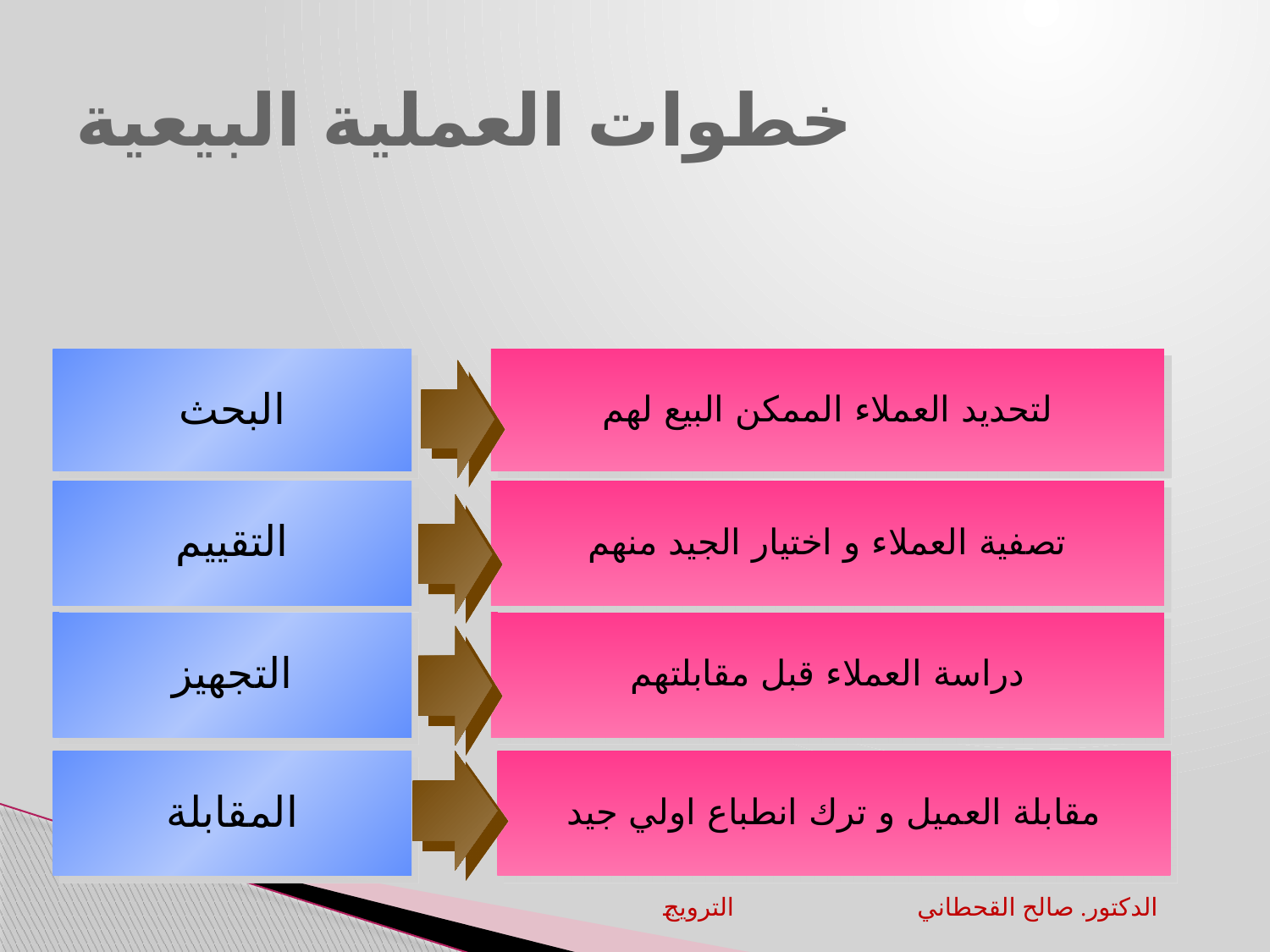

# خطوات العملية البيعية
البحث
لتحديد العملاء الممكن البيع لهم

التقييم
تصفية العملاء و اختيار الجيد منهم

التجهيز
دراسة العملاء قبل مقابلتهم

المقابلة

مقابلة العميل و ترك انطباع اولي جيد
الترويج		الدكتور. صالح القحطاني